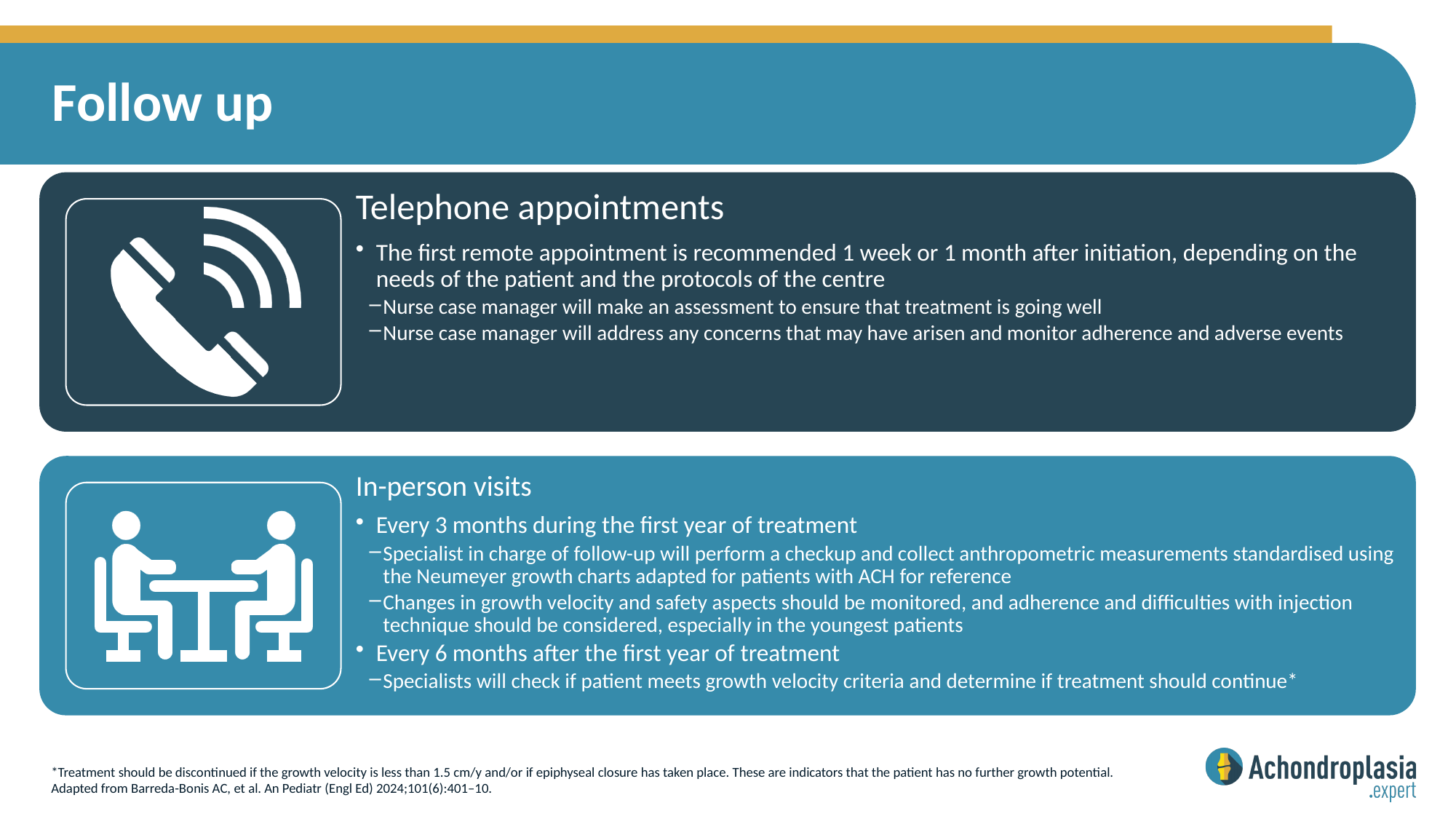

# Follow up
Telephone appointments
The first remote appointment is recommended 1 week or 1 month after initiation, depending on the needs of the patient and the protocols of the centre
Nurse case manager will make an assessment to ensure that treatment is going well
Nurse case manager will address any concerns that may have arisen and monitor adherence and adverse events
In-person visits
Every 3 months during the first year of treatment
Specialist in charge of follow-up will perform a checkup and collect anthropometric measurements standardised using the Neumeyer growth charts adapted for patients with ACH for reference
Changes in growth velocity and safety aspects should be monitored, and adherence and difficulties with injection technique should be considered, especially in the youngest patients
Every 6 months after the first year of treatment
Specialists will check if patient meets growth velocity criteria and determine if treatment should continue*
*Treatment should be discontinued if the growth velocity is less than 1.5 cm/y and/or if epiphyseal closure has taken place. These are indicators that the patient has no further growth potential.
Adapted from Barreda-Bonis AC, et al. An Pediatr (Engl Ed) 2024;101(6):401–10.